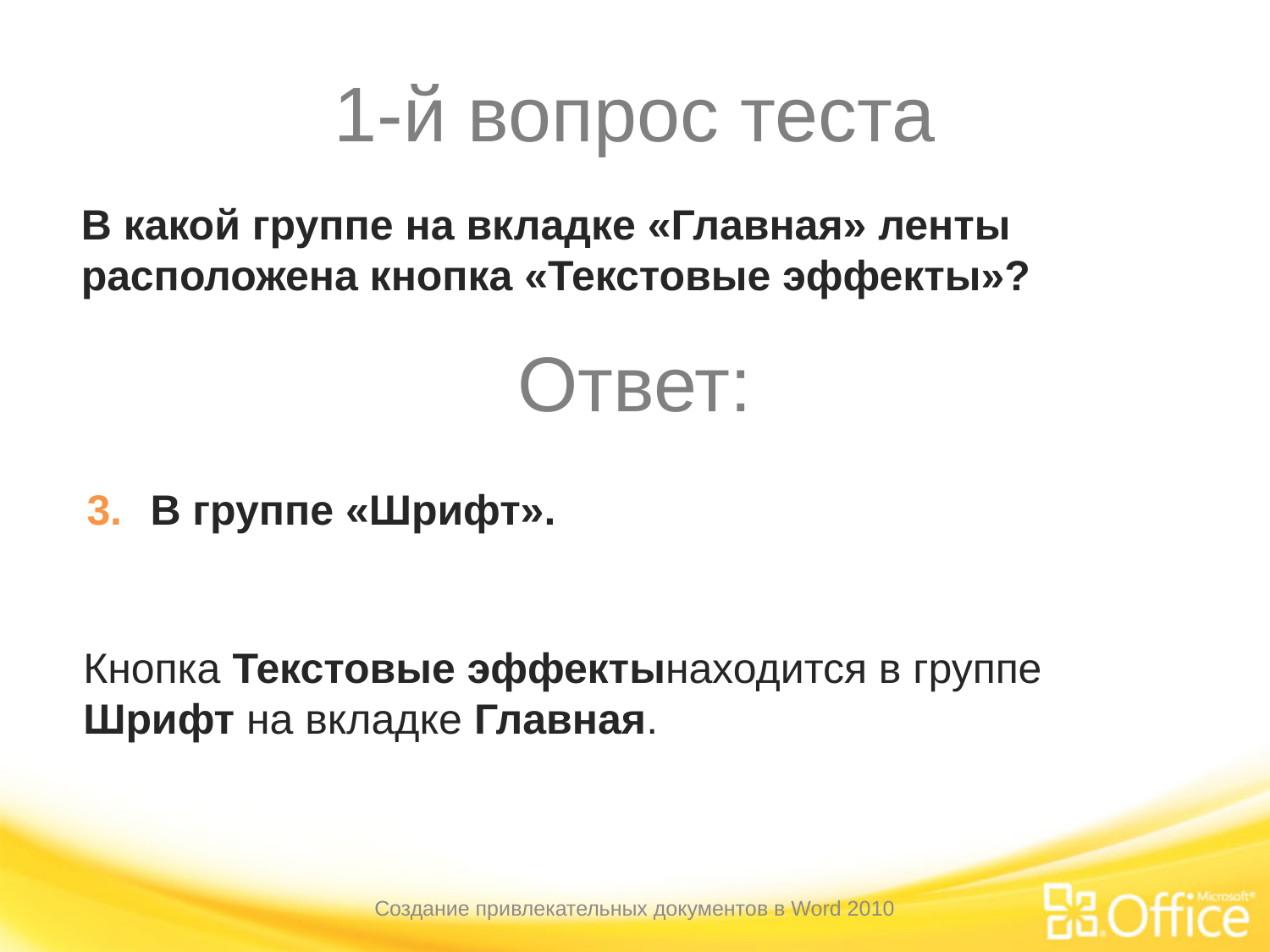

# 1-й вопрос теста
В какой группе на вкладке «Главная» ленты расположена кнопка «Текстовые эффекты»?
Ответ:
В группе «Шрифт».
Кнопка Текстовые эффектынаходится в группе Шрифт на вкладке Главная.
Создание привлекательных документов в Word 2010